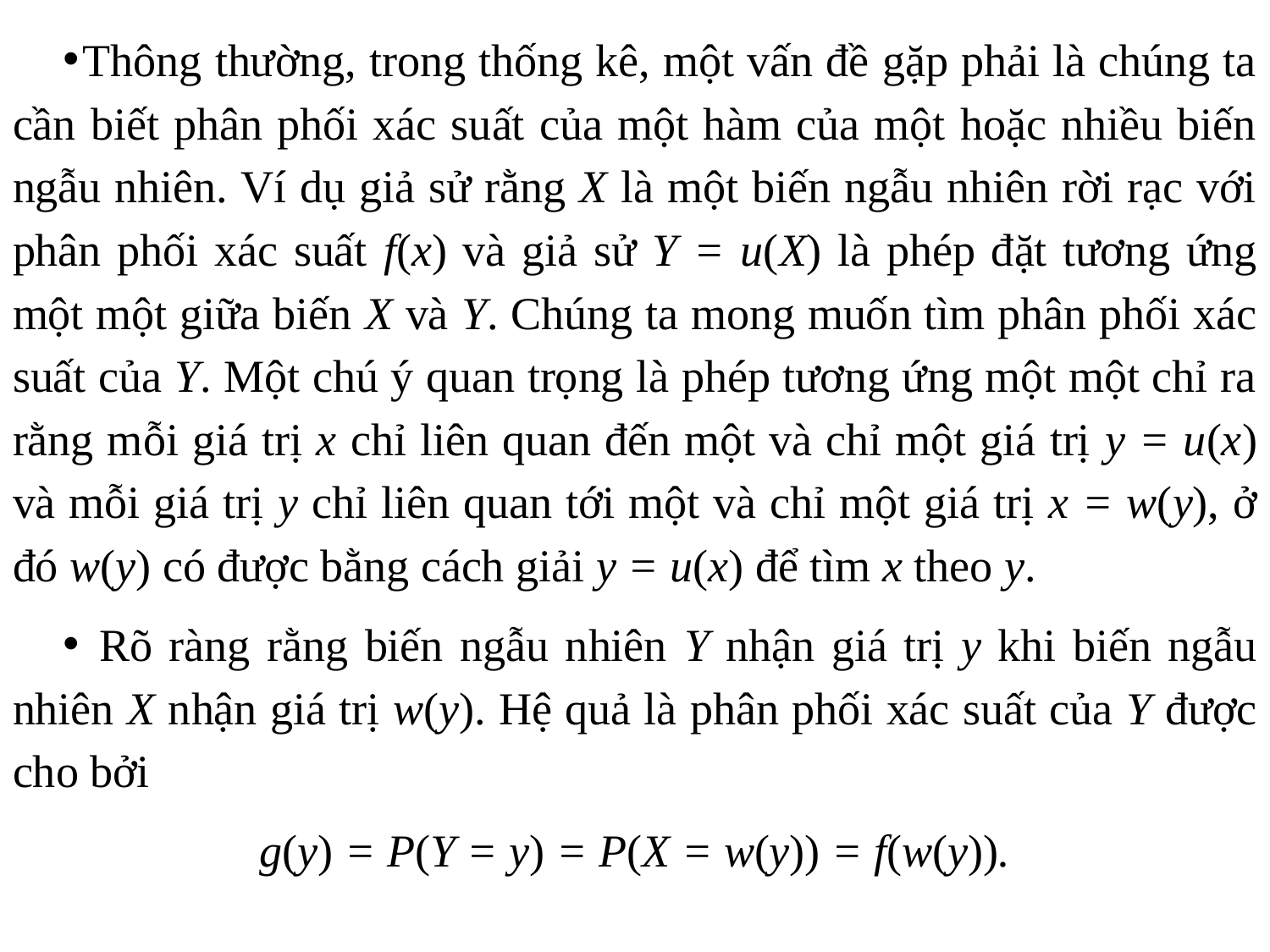

Thông thường, trong thống kê, một vấn đề gặp phải là chúng ta cần biết phân phối xác suất của một hàm của một hoặc nhiều biến ngẫu nhiên. Ví dụ giả sử rằng X là một biến ngẫu nhiên rời rạc với phân phối xác suất f(x) và giả sử Y = u(X) là phép đặt tương ứng một một giữa biến X và Y. Chúng ta mong muốn tìm phân phối xác suất của Y. Một chú ý quan trọng là phép tương ứng một một chỉ ra rằng mỗi giá trị x chỉ liên quan đến một và chỉ một giá trị y = u(x) và mỗi giá trị y chỉ liên quan tới một và chỉ một giá trị x = w(y), ở đó w(y) có được bằng cách giải y = u(x) để tìm x theo y.
 Rõ ràng rằng biến ngẫu nhiên Y nhận giá trị y khi biến ngẫu nhiên X nhận giá trị w(y). Hệ quả là phân phối xác suất của Y được cho bởi
g(y) = P(Y = y) = P(X = w(y)) = f(w(y)).